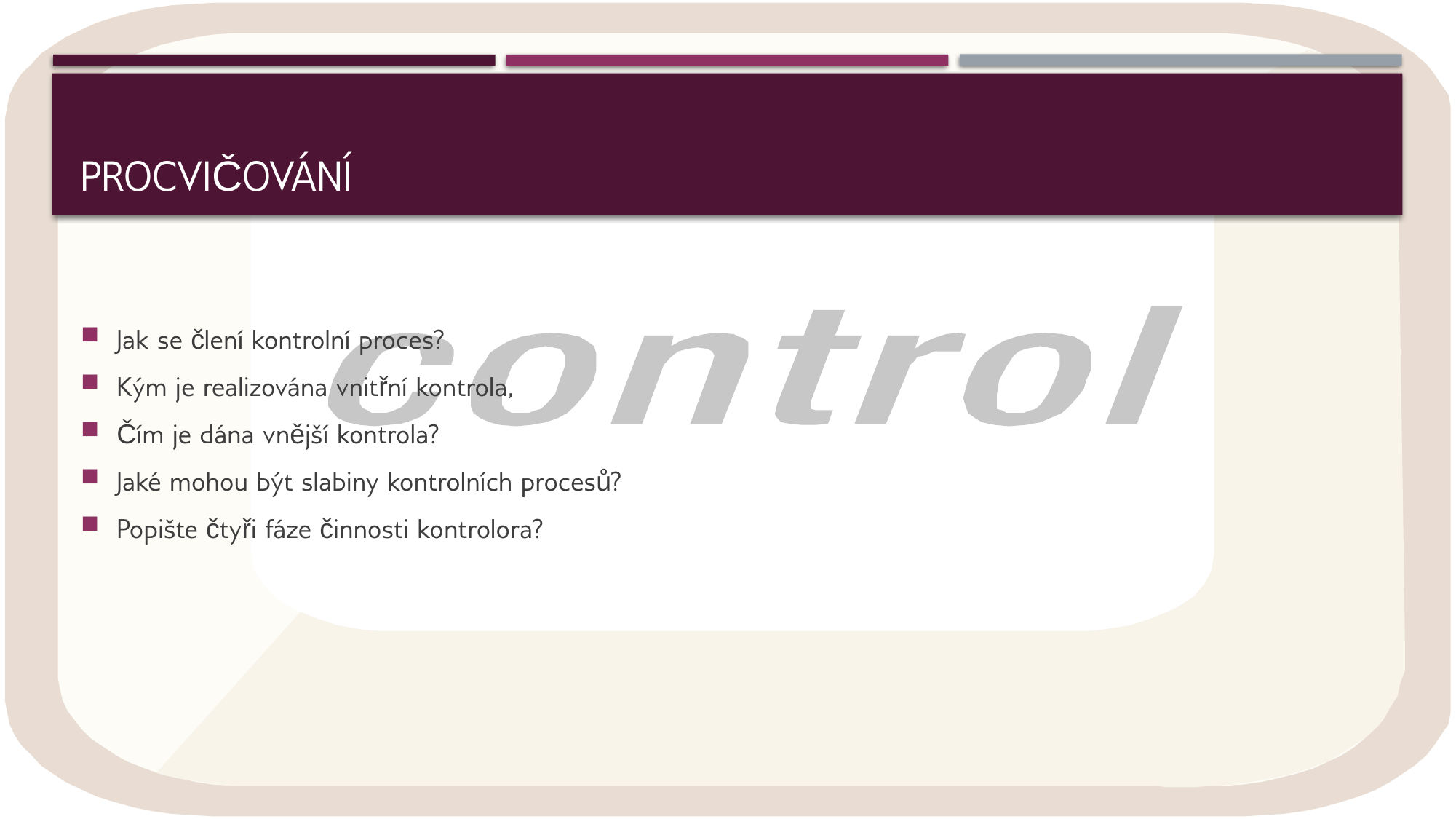

# Procvičování
Jak se člení kontrolní proces?
Kým je realizována vnitřní kontrola,
Čím je dána vnější kontrola?
Jaké mohou být slabiny kontrolních procesů?
Popište čtyři fáze činnosti kontrolora?